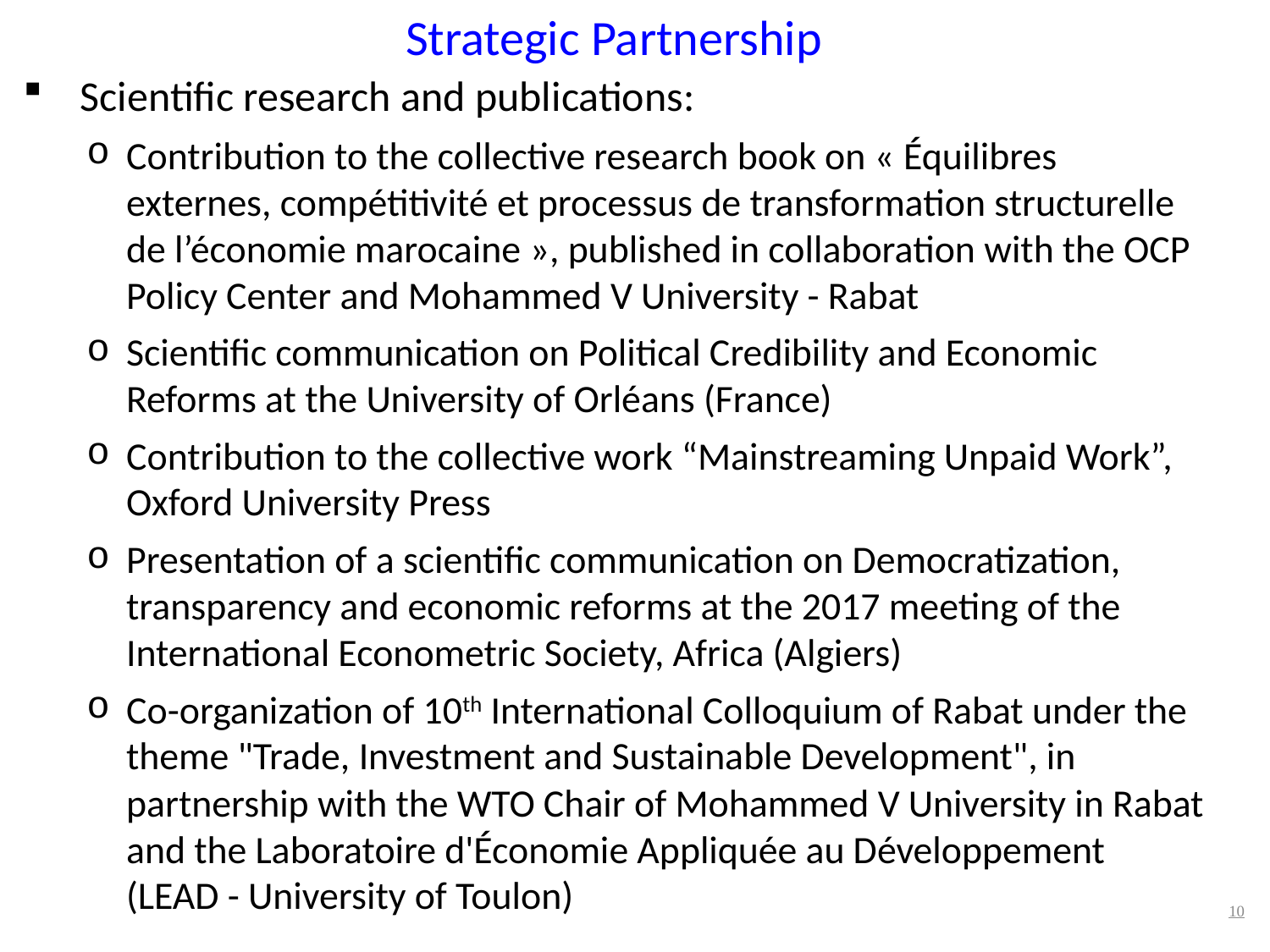

Strategic Partnership
 Scientific research and publications:
Contribution to the collective research book on « Équilibres externes, compétitivité et processus de transformation structurelle de l’économie marocaine », published in collaboration with the OCP Policy Center and Mohammed V University - Rabat
Scientific communication on Political Credibility and Economic Reforms at the University of Orléans (France)
Contribution to the collective work “Mainstreaming Unpaid Work”, Oxford University Press
Presentation of a scientific communication on Democratization, transparency and economic reforms at the 2017 meeting of the International Econometric Society, Africa (Algiers)
Co-organization of 10th International Colloquium of Rabat under the theme "Trade, Investment and Sustainable Development", in partnership with the WTO Chair of Mohammed V University in Rabat and the Laboratoire d'Économie Appliquée au Développement (LEAD - University of Toulon)
10